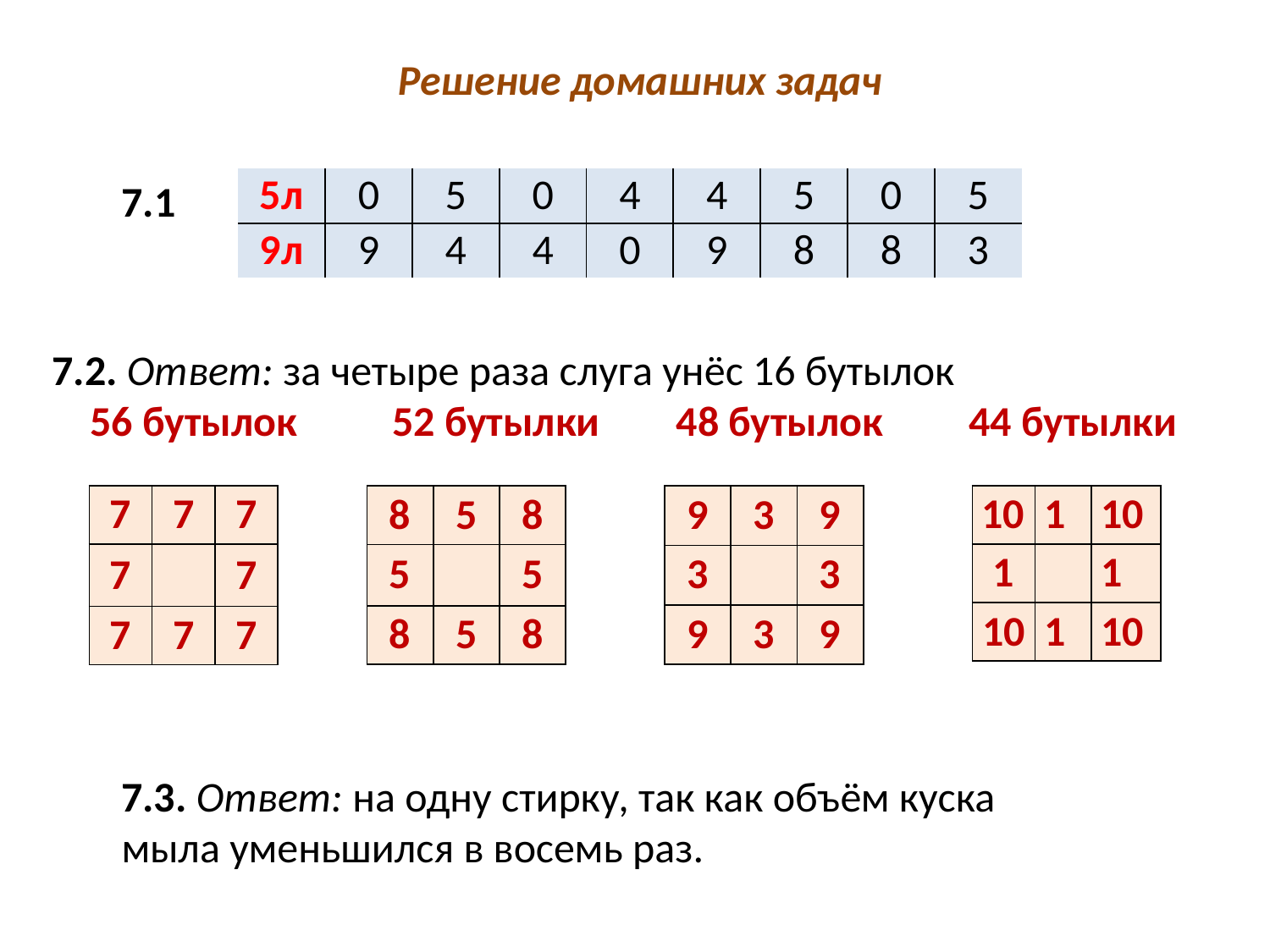

# Решение домашних задач
7.1
| 5л | 0 | 5 | 0 | 4 | 4 | 5 | 0 | 5 |
| --- | --- | --- | --- | --- | --- | --- | --- | --- |
| 9л | 9 | 4 | 4 | 0 | 9 | 8 | 8 | 3 |

7.2. Ответ: за четыре раза слуга унёс 16 бутылок
    56 бутылок          52 бутылки        48 бутылок         44 бутылки
| 8 | 5 | 8 |
| --- | --- | --- |
| 5 |  | 5 |
| 8 | 5 | 8 |
| 7 | 7 | 7 |
| --- | --- | --- |
| 7 |  | 7 |
| 7 | 7 | 7 |
| 9 | 3 | 9 |
| --- | --- | --- |
| 3 |  | 3 |
| 9 | 3 | 9 |
| 10 | 1 | 10 |
| --- | --- | --- |
| 1 |  | 1 |
| 10 | 1 | 10 |
7.3. Ответ: на одну стирку, так как объём куска мыла уменьшился в восемь раз.